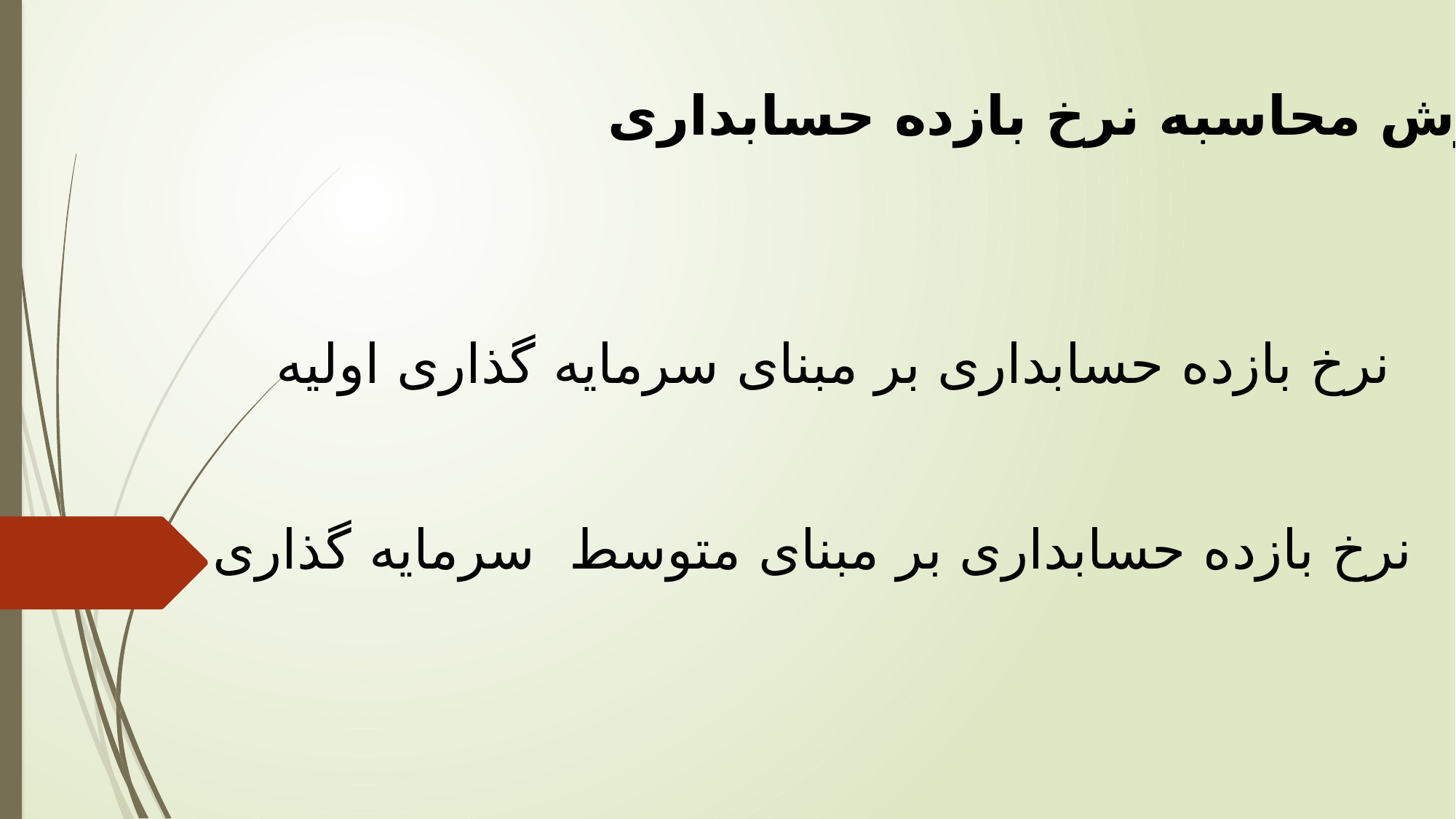

روش محاسبه نرخ بازده حسابداری
نرخ بازده حسابداری بر مبنای سرمایه گذاری اولیه
نرخ بازده حسابداری بر مبنای متوسط  سرمایه گذاری